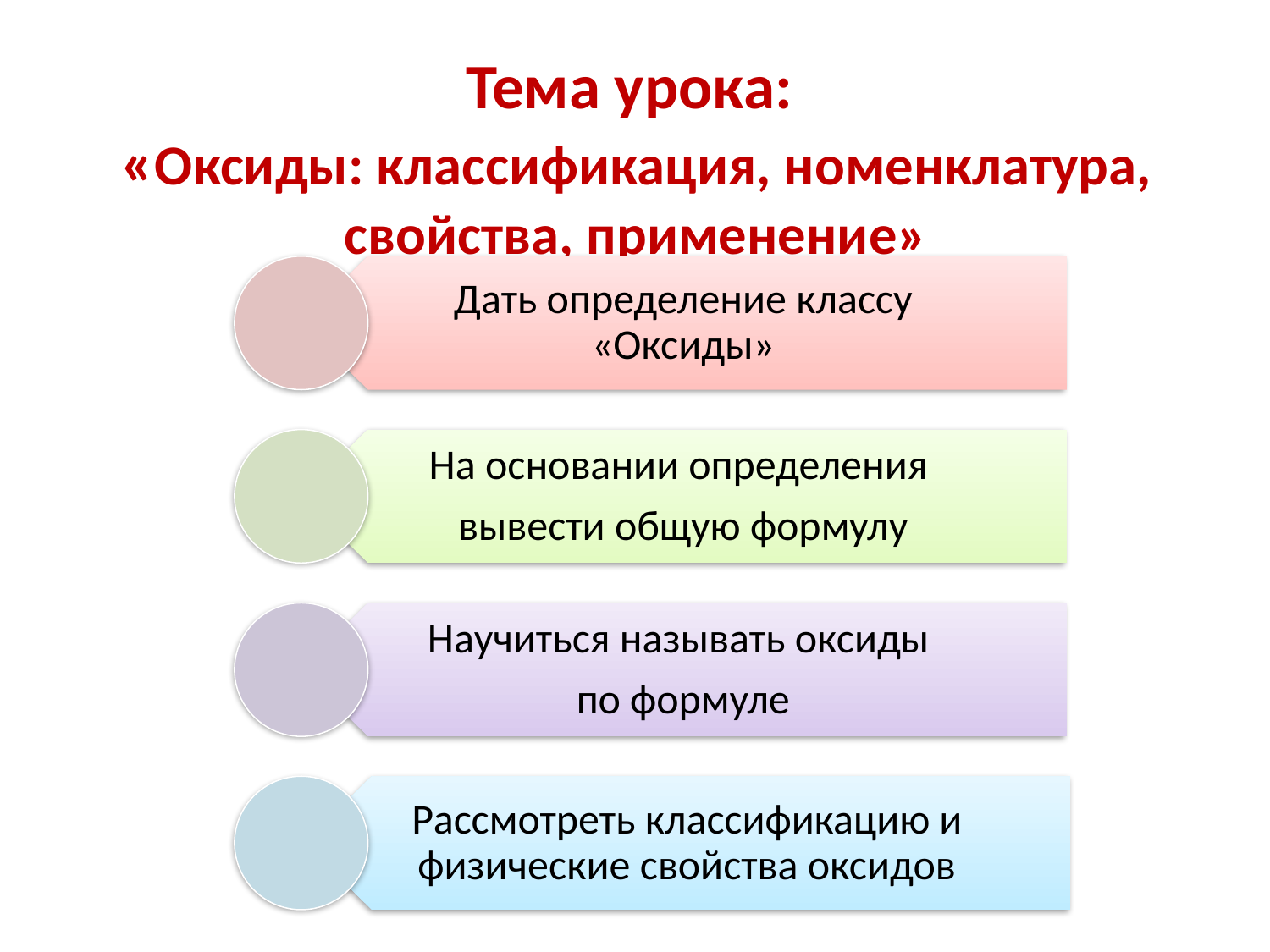

# Тема урока: «Оксиды: классификация, номенклатура, свойства, применение»
Дать определение классу «Оксиды»
На основании определения
вывести общую формулу
Научиться называть оксиды
по формуле
Рассмотреть классификацию и физические свойства оксидов